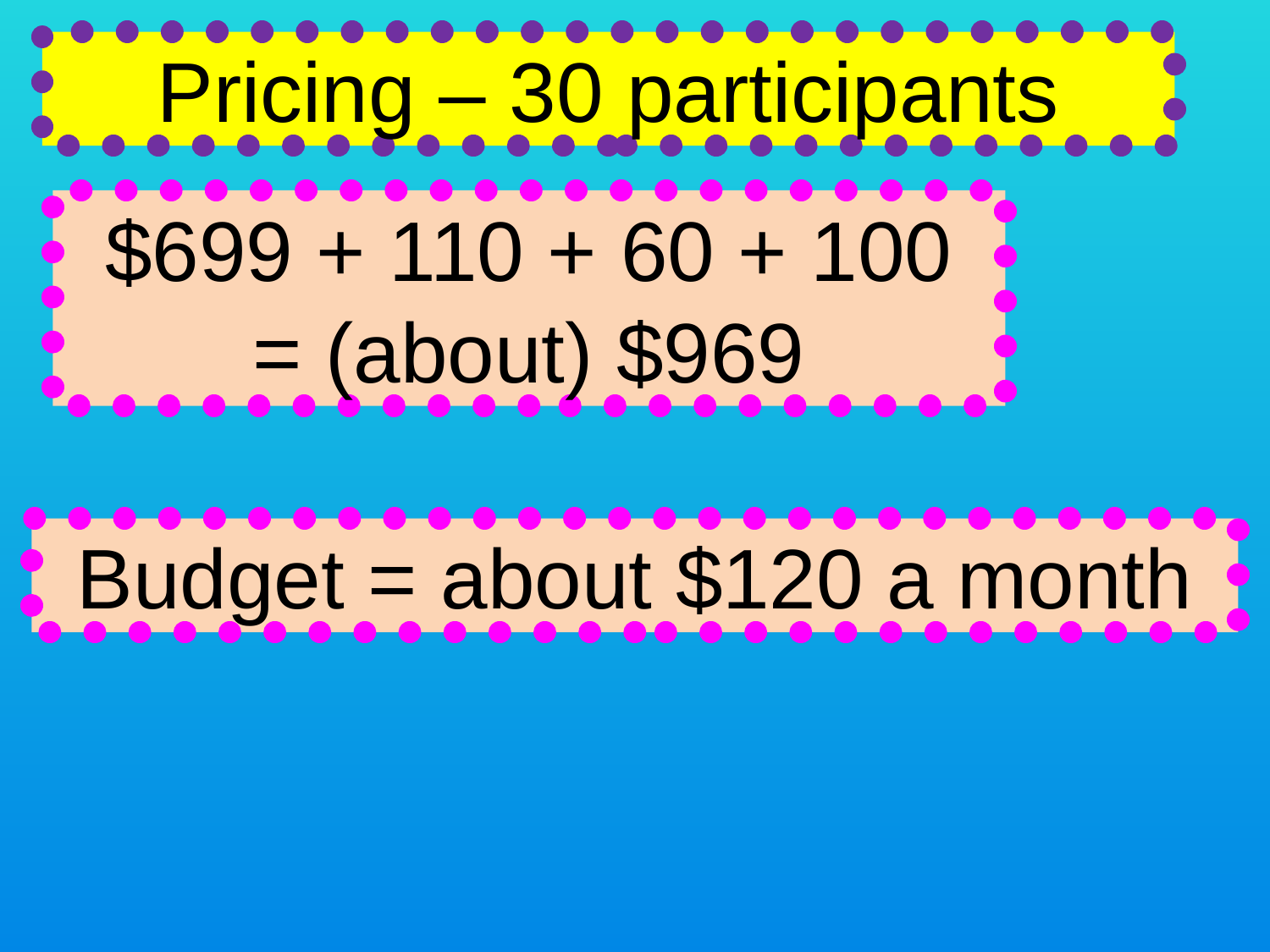

Pricing – 30 participants
$699 + 110 + 60 + 100
= (about) $969
Budget = about $120 a month